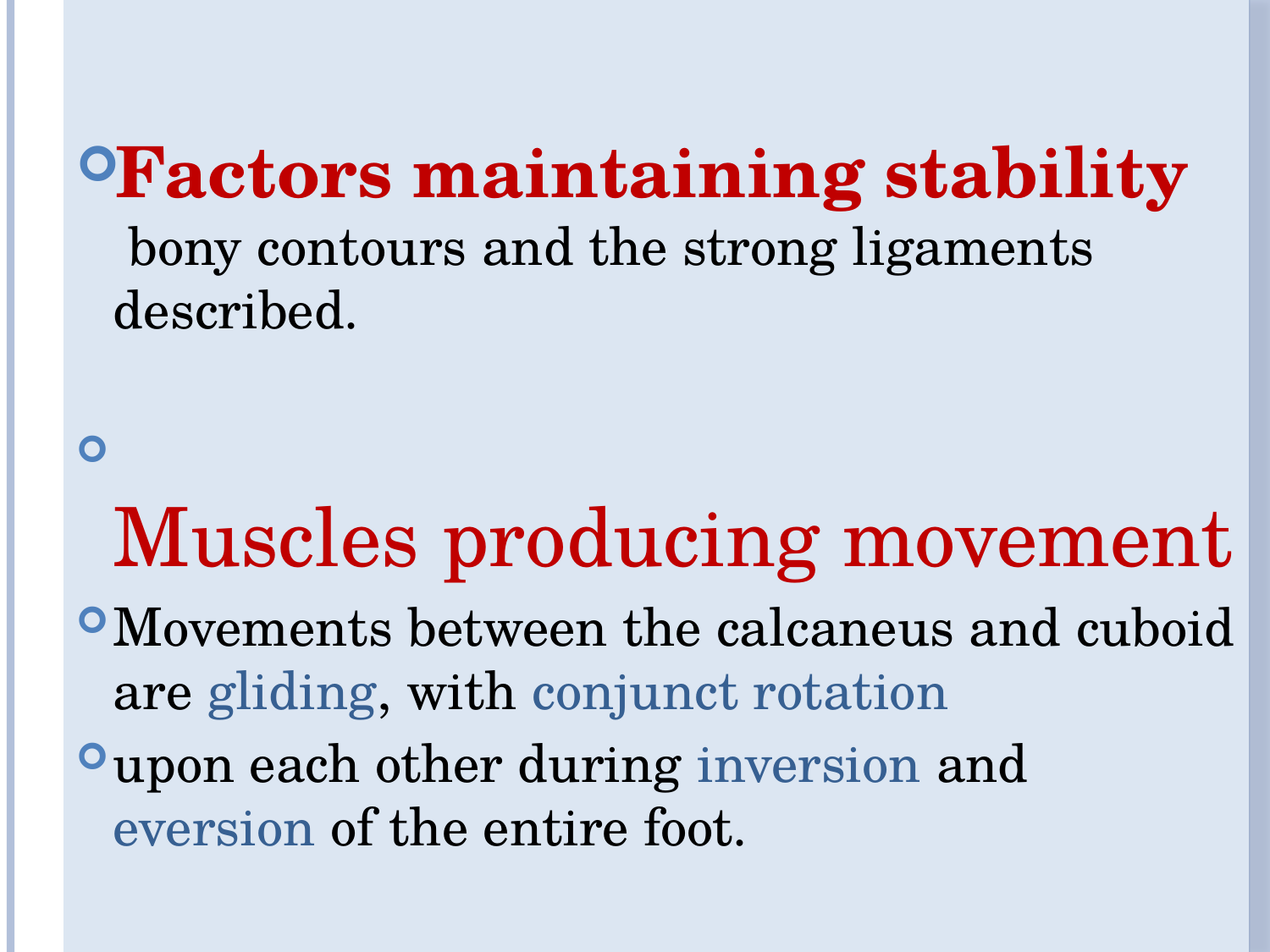

Factors maintaining stability
 bony contours and the strong ligaments described.

Muscles producing movement
Movements between the calcaneus and cuboid are gliding, with conjunct rotation
upon each other during inversion and eversion of the entire foot.